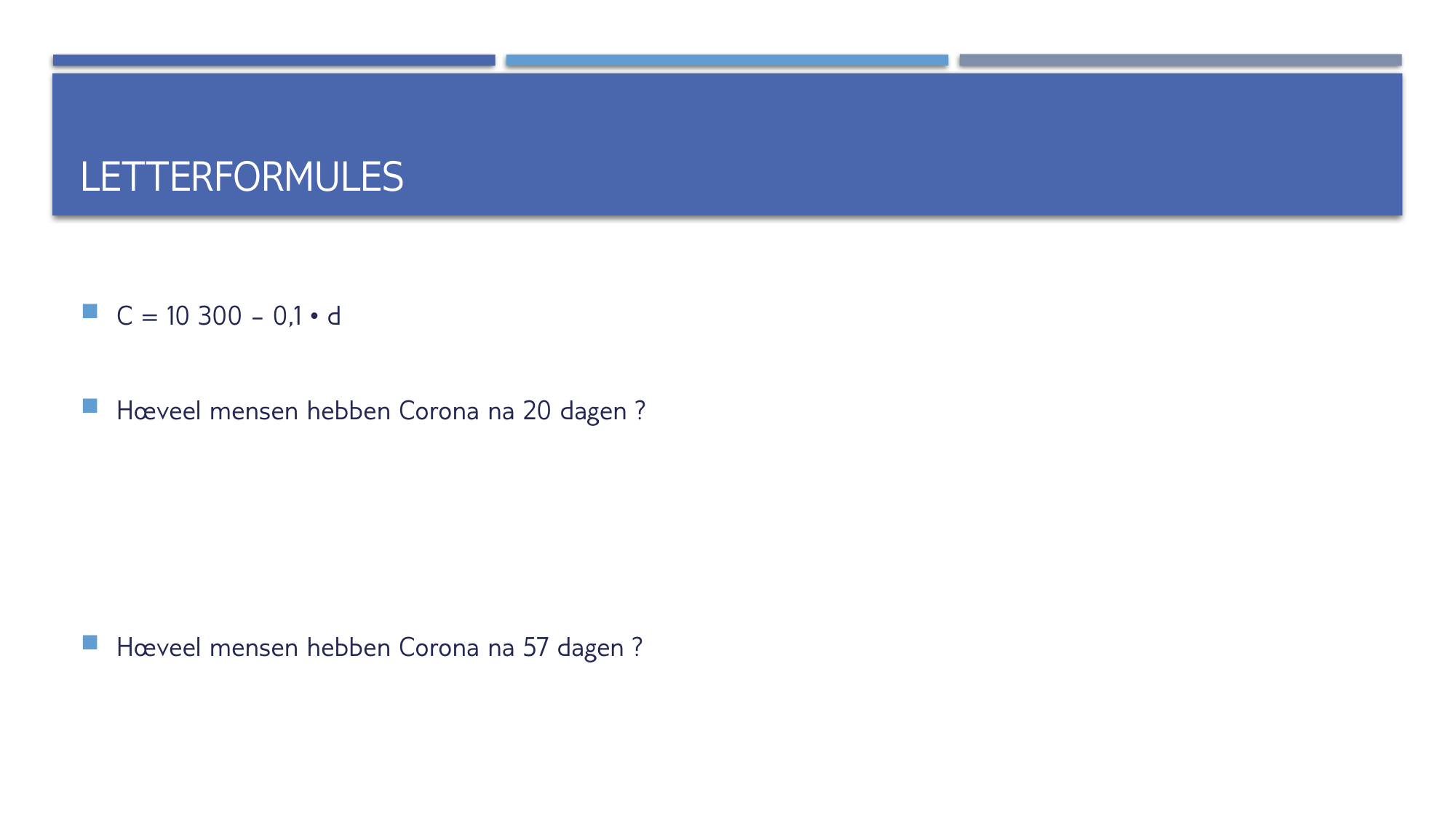

# Letterformules
C = 10 300 – 0,1 • d

Hoeveel mensen hebben Corona na 20 dagen ?

Hoeveel mensen hebben Corona na 57 dagen ?